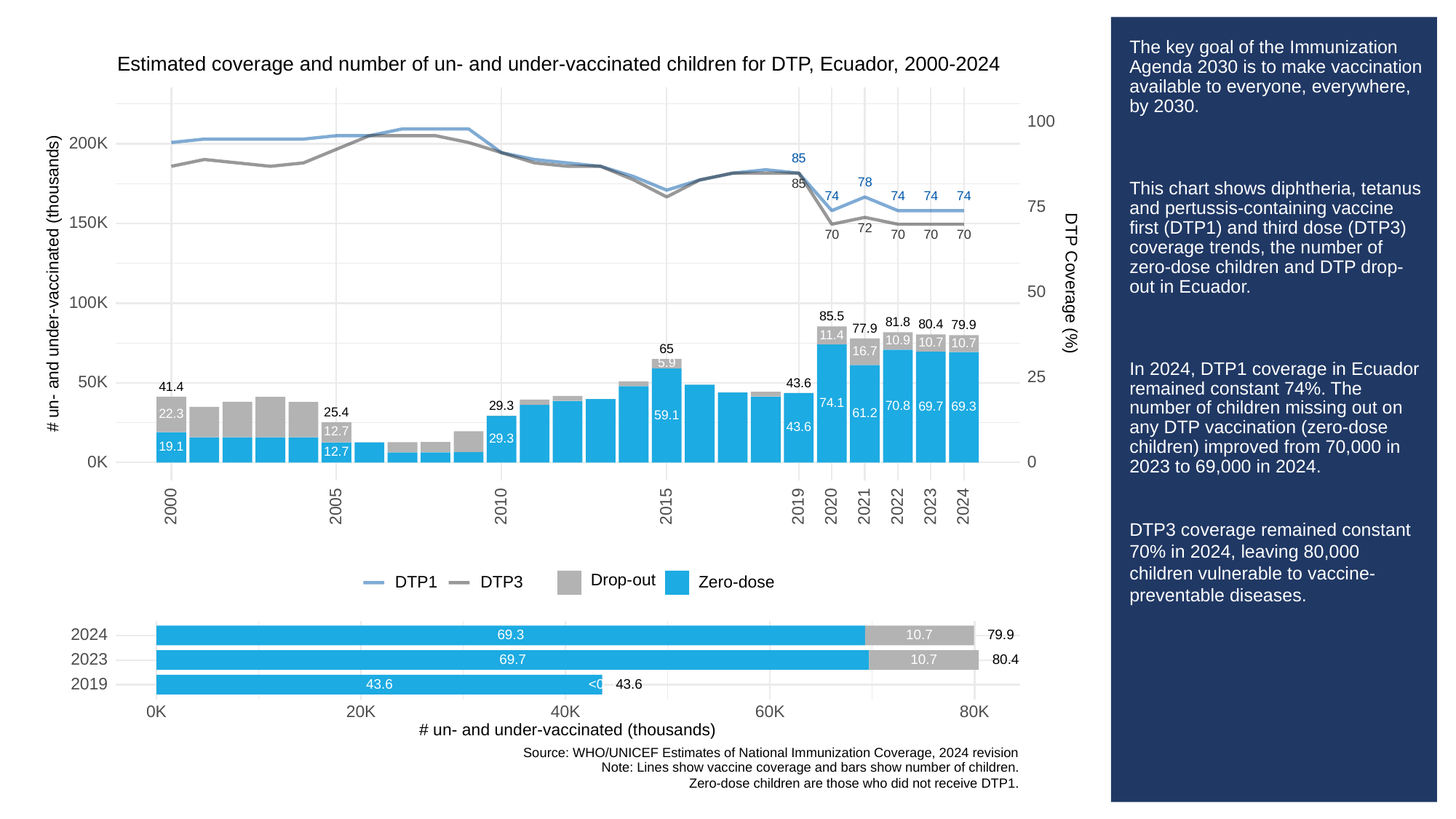

# The key goal of the Immunization Agenda 2030 is to make vaccination available to everyone, everywhere, by 2030.

This chart shows diphtheria, tetanus and pertussis-containing vaccine first (DTP1) and third dose (DTP3) coverage trends, the number of zero-dose children and DTP drop-out in Ecuador.

In 2024, DTP1 coverage in Ecuador remained constant 74%. The number of children missing out on any DTP vaccination (zero-dose children) improved from 70,000 in 2023 to 69,000 in 2024.

DTP3 coverage remained constant 70% in 2024, leaving 80,000 children vulnerable to vaccine-preventable diseases.

Estimated coverage and number of un- and under-vaccinated children for DTP, Ecuador, 2000-2024

100

200K

85
78
85

74
74
74
74
75
150K

72
70
70
70
70

# un- and under-vaccinated (thousands)
DTP Coverage (%)
50
100K

85.5
81.8
80.4
79.9
77.9

11.4

10.9
10.7

10.7

65
16.7

5.9

25
50K
43.6

41.4

74.1

70.8
29.3

69.7
69.3

25.4
61.2
22.3
59.1

43.6
12.7

29.3

19.1
12.7

0K
0

2023
2000
2005
2010
2015
2019
2020
2021
2022
2024

Drop-out
DTP3
Zero-dose
DTP1

2024
69.3
10.7
79.9

2023
69.7
10.7
80.4

2019
43.6
43.6
<0.5

0K
20K
40K
60K
80K
# un- and under-vaccinated (thousands)
Source: WHO/UNICEF Estimates of National Immunization Coverage, 2024 revision
Note: Lines show vaccine coverage and bars show number of children.
Zero-dose children are those who did not receive DTP1.